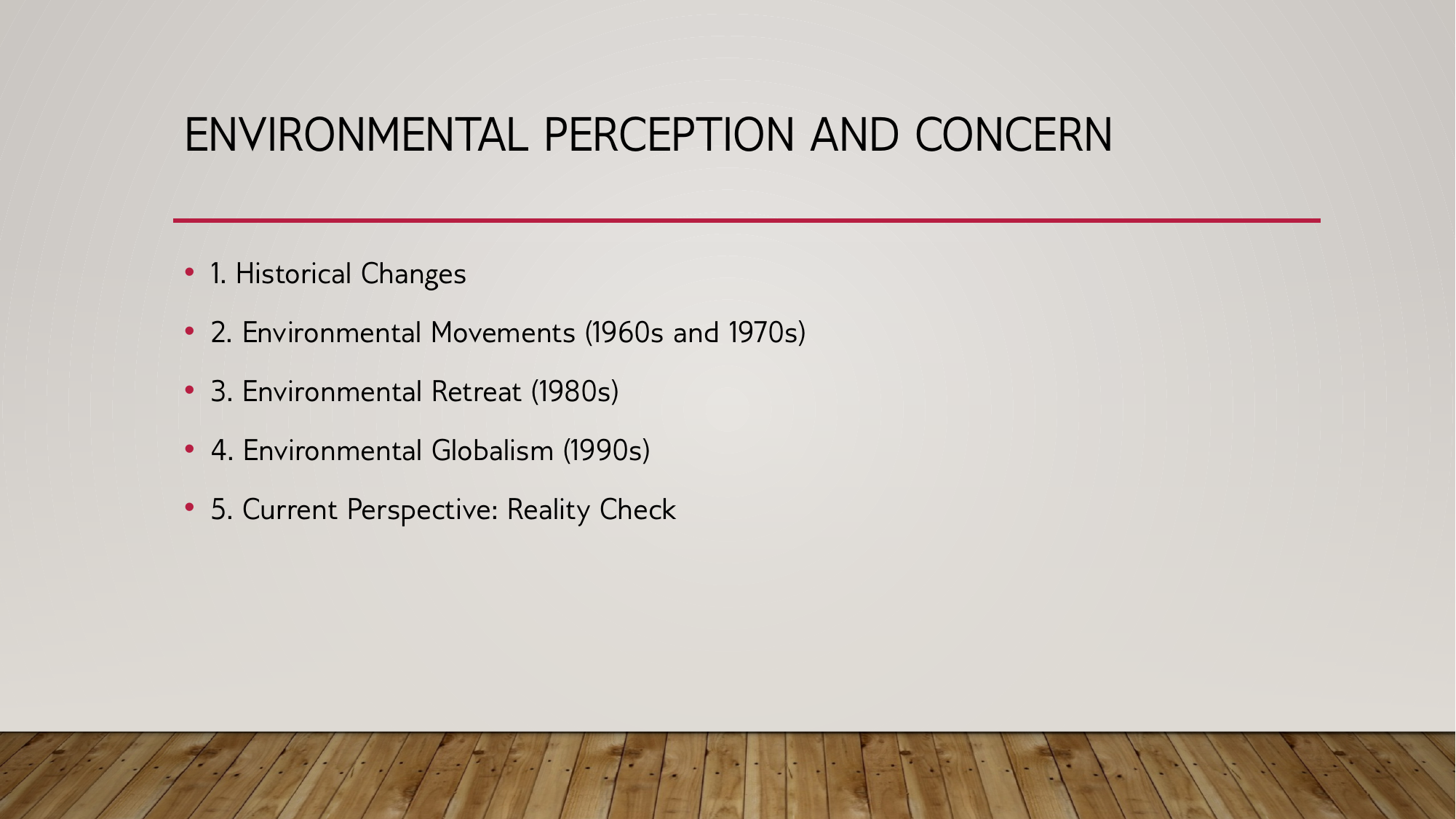

# Environmental Perception and Concern
1. Historical Changes
2. Environmental Movements (1960s and 1970s)
3. Environmental Retreat (1980s)
4. Environmental Globalism (1990s)
5. Current Perspective: Reality Check